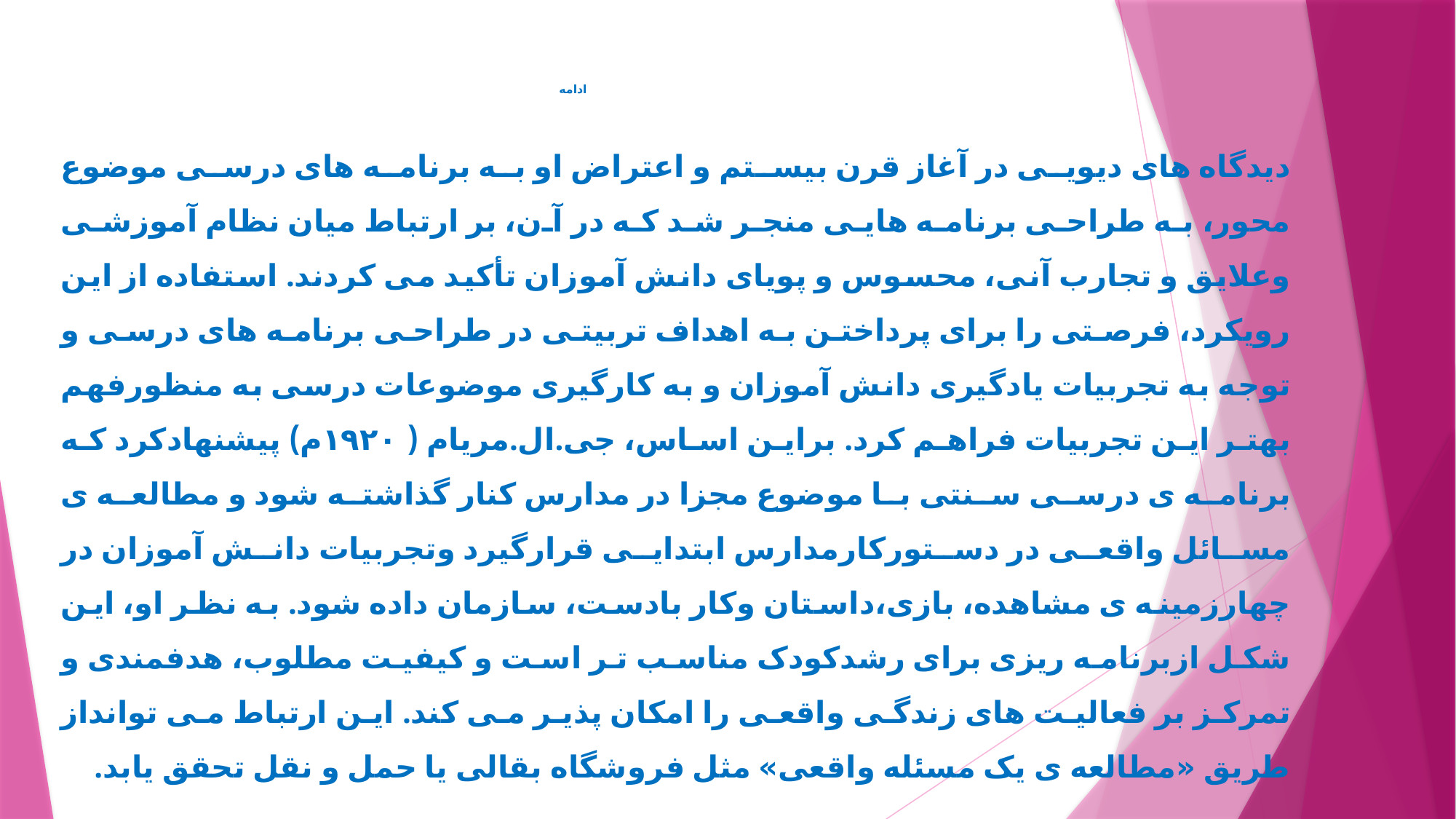

# ادامه
ديدگاه های ديويی در آغاز قرن بيستم و اعتراض او به برنامه های درسی موضوع محور، به طراحی برنامه هايی منجر شد که در آن، بر ارتباط ميان نظام آموزشی وعلايق و تجارب آنی، محسوس و پويای دانش آموزان تأکيد می کردند. استفاده از اين رويکرد، فرصتی را برای پرداختن به اهداف تربيتی در طراحی برنامه های درسی و توجه به تجربيات يادگيری دانش آموزان و به کارگيری موضوعات درسی به منظورفهم بهتر اين تجربيات فراهم کرد. براين اساس، جی.ال.مريام (١٩٢٠م) پيشنهادکرد که برنامه ی درسی سنتی با موضوع مجزا در مدارس کنار گذاشته شود و مطالعه ی مسائل واقعی در دستورکارمدارس ابتدايی قرارگيرد وتجربيات دانش آموزان در چهارزمينه ی مشاهده، بازی،داستان وکار بادست، سازمان داده شود. به نظر او، اين شکل ازبرنامه ريزی برای رشدکودک مناسب تر است و کيفيت مطلوب، هدفمندی و تمرکز بر فعاليت های زندگی واقعی را امکان پذير می کند. اين ارتباط می توانداز طريق «مطالعه ی يک مسئله واقعی» مثل فروشگاه بقالی يا حمل و نقل تحقق يابد.